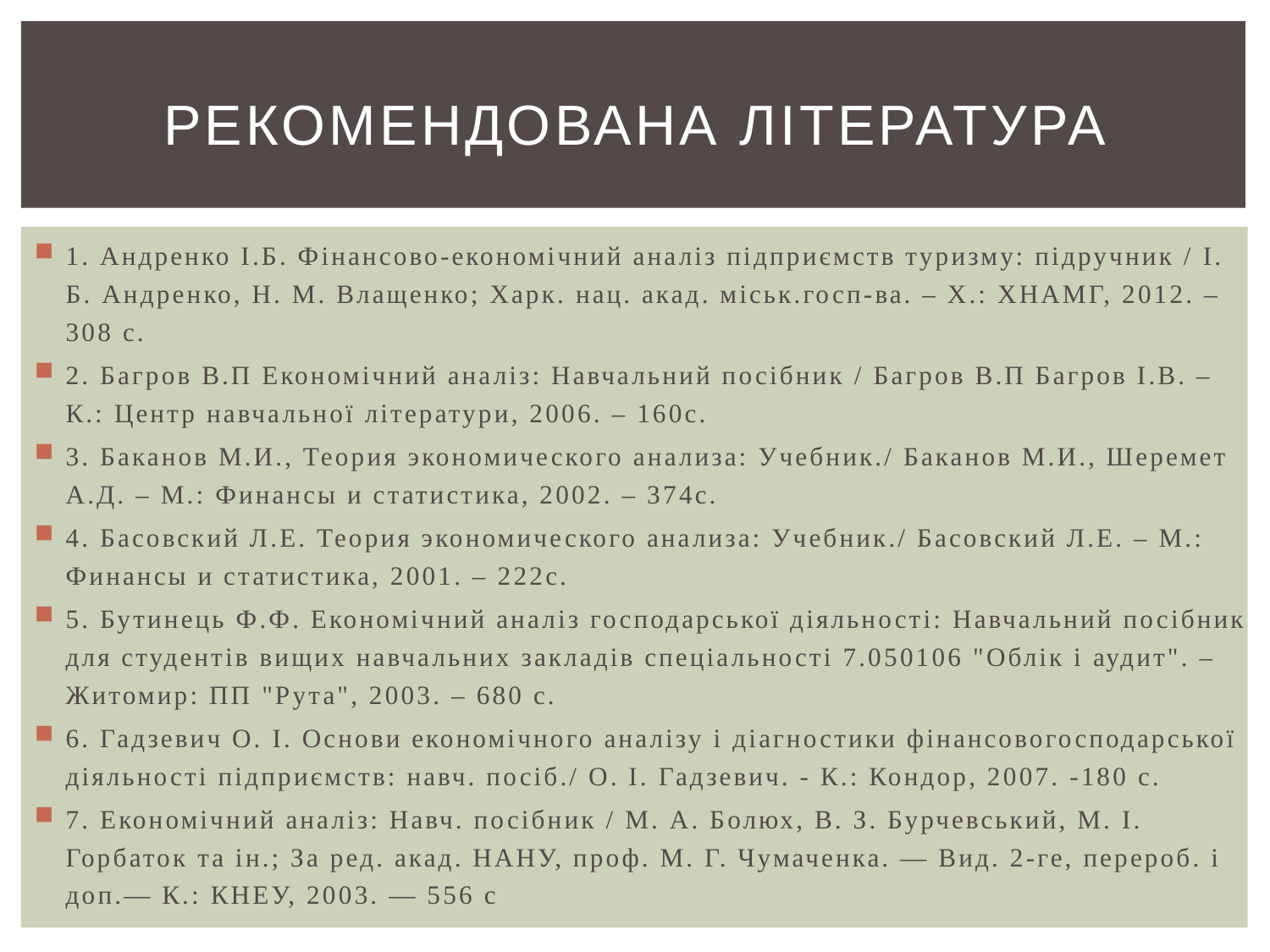

# РЕКОМЕНДОВАНА ЛІТЕРАТУРА
1. Андренко І.Б. Фінансово-економічний аналіз підприємств туризму: підручник / І. Б. Андренко, Н. М. Влащенко; Харк. нац. акад. міськ.госп-ва. – Х.: ХНАМГ, 2012. – 308 с.
2. Багров В.П Економічний аналіз: Навчальний посібник / Багров В.П Багров І.В. – К.: Центр навчальної літератури, 2006. – 160с.
3. Баканов М.И., Теория экономического анализа: Учебник./ Баканов М.И., Шеремет А.Д. – М.: Финансы и статистика, 2002. – 374с.
4. Басовский Л.Е. Теория экономического анализа: Учебник./ Басовский Л.Е. – М.: Финансы и статистика, 2001. – 222с.
5. Бутинець Ф.Ф. Економічний аналіз господарської діяльності: Навчальний посібник для студентів вищих навчальних закладів спеціальності 7.050106 "Облік і аудит". – Житомир: ПП "Рута", 2003. – 680 с.
6. Гадзевич О. І. Основи економічного аналізу і діагностики фінансовогосподарської діяльності підприємств: навч. посіб./ О. І. Гадзевич. - К.: Кондор, 2007. -180 с.
7. Економічний аналіз: Навч. посібник / М. А. Болюх, В. З. Бурчевський, М. І. Горбаток та ін.; За ред. акад. НАНУ, проф. М. Г. Чумаченка. — Вид. 2-ге, перероб. і доп.— К.: КНЕУ, 2003. — 556 с